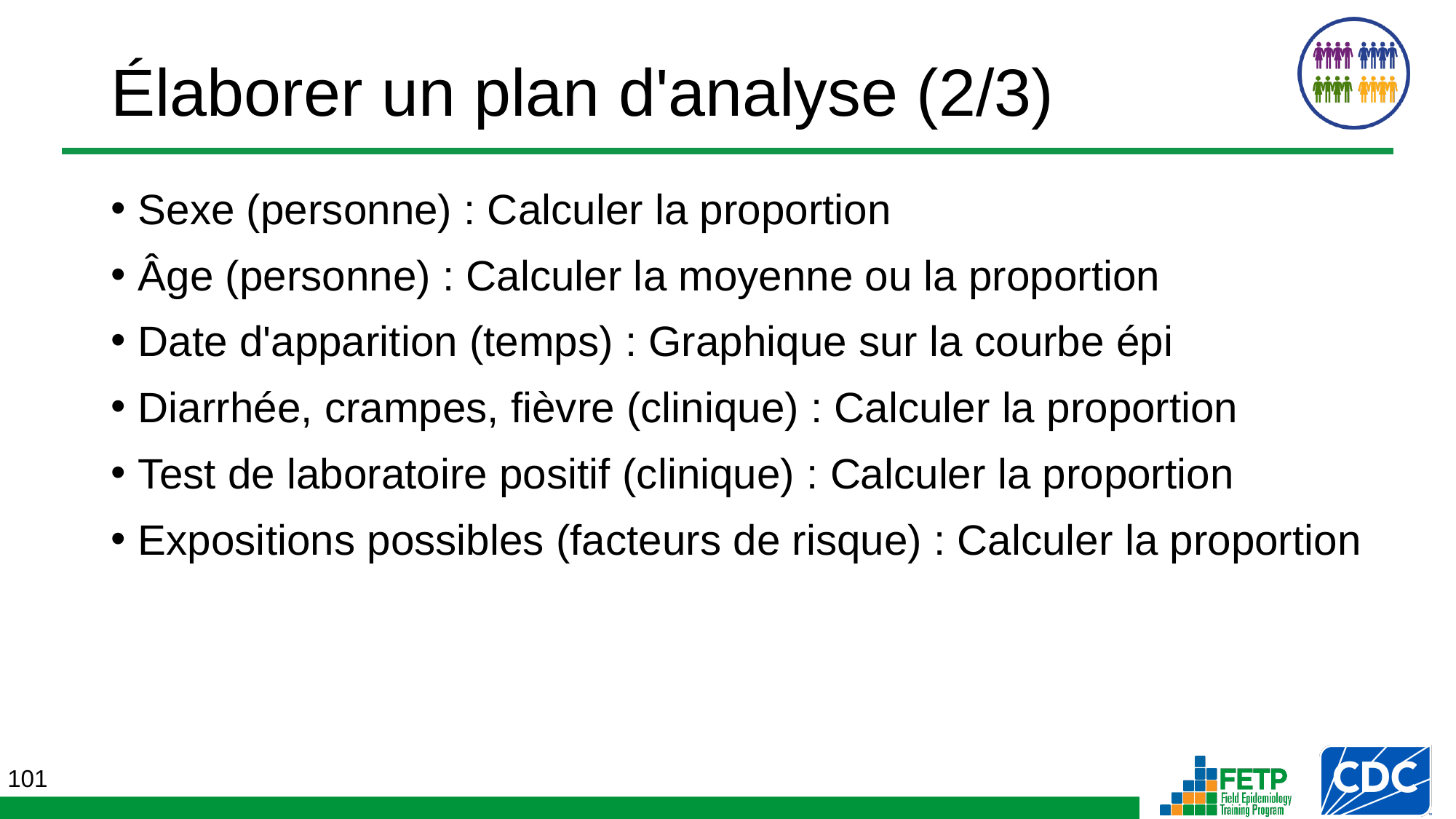

# Élaborer un plan d'analyse (2/3)
Sexe (personne) : Calculer la proportion
Âge (personne) : Calculer la moyenne ou la proportion
Date d'apparition (temps) : Graphique sur la courbe épi
Diarrhée, crampes, fièvre (clinique) : Calculer la proportion
Test de laboratoire positif (clinique) : Calculer la proportion
Expositions possibles (facteurs de risque) : Calculer la proportion